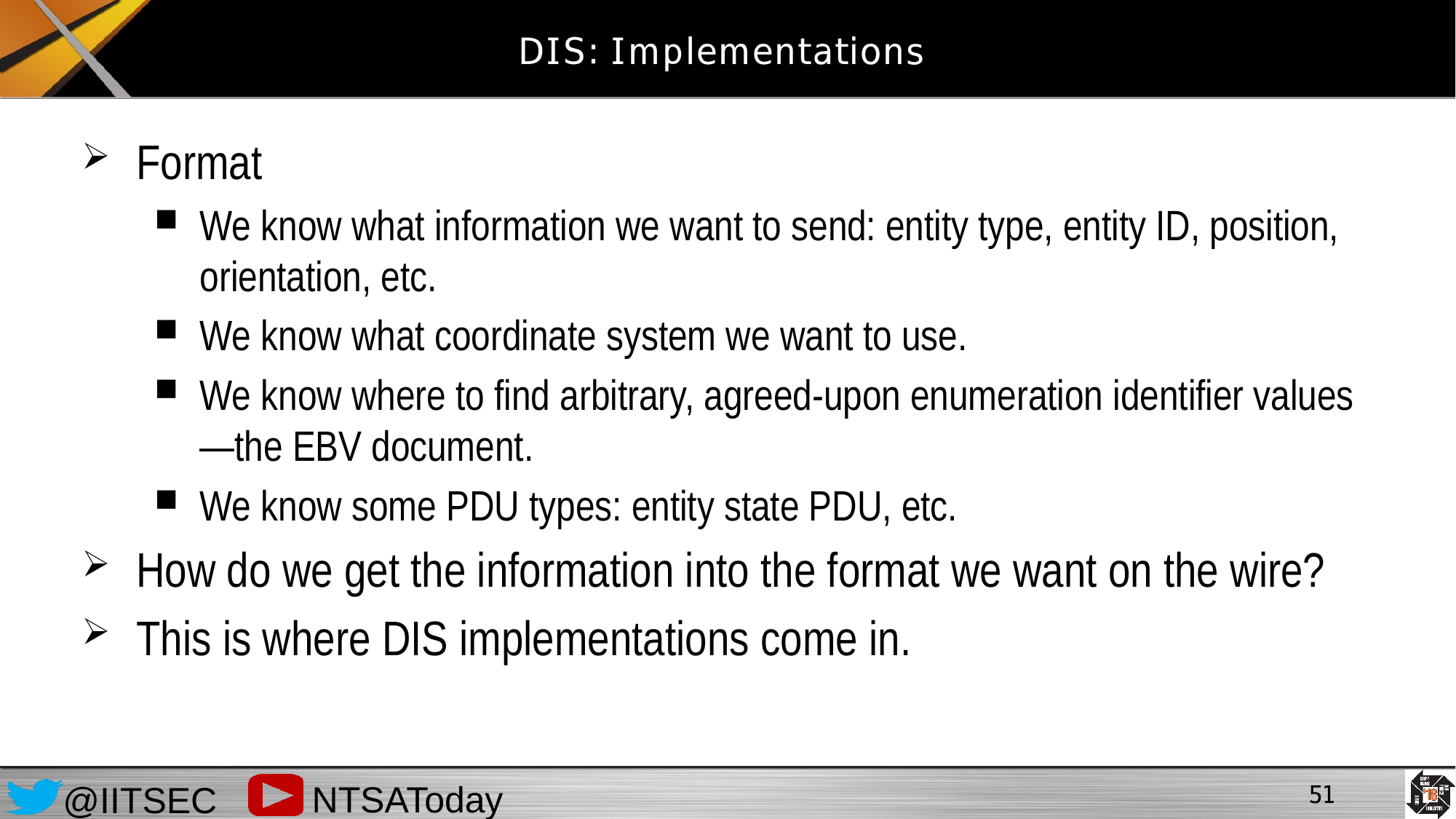

# DIS: Implementations
Format
We know what information we want to send: entity type, entity ID, position, orientation, etc.
We know what coordinate system we want to use.
We know where to find arbitrary, agreed-upon enumeration identifier values—the EBV document.
We know some PDU types: entity state PDU, etc.
How do we get the information into the format we want on the wire?
This is where DIS implementations come in.
51